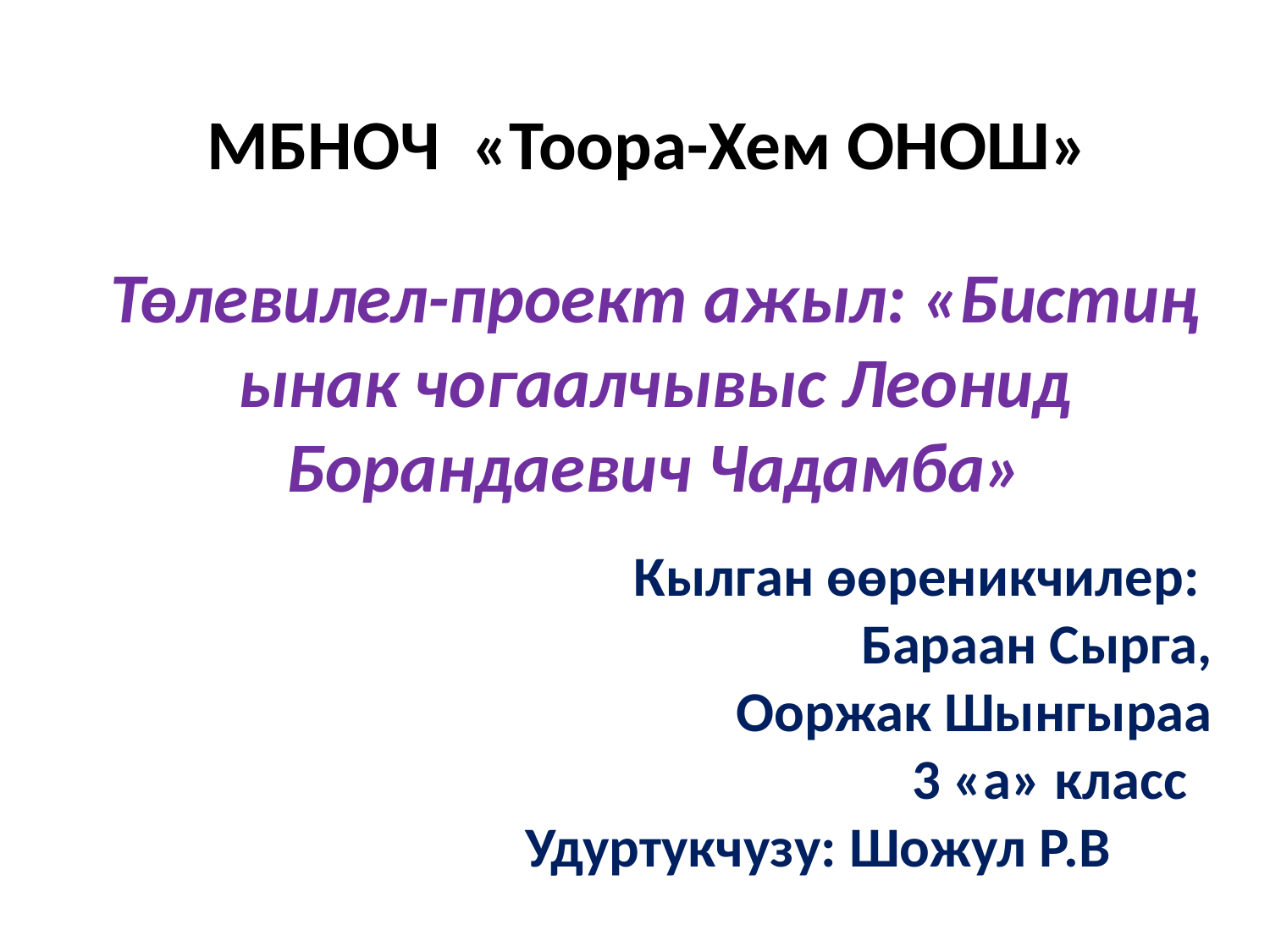

# МБНОЧ  «Тоора-Хем ОНОШ»
Төлевилел-проект ажыл: «Бистиң ынак чогаалчывыс Леонид Борандаевич Чадамба»
Кылган өөреникчилер:
Бараан Сырга,
Ооржак Шынгыраа
 3 «а» класс
                                     Удуртукчузу: Шожул Р.В